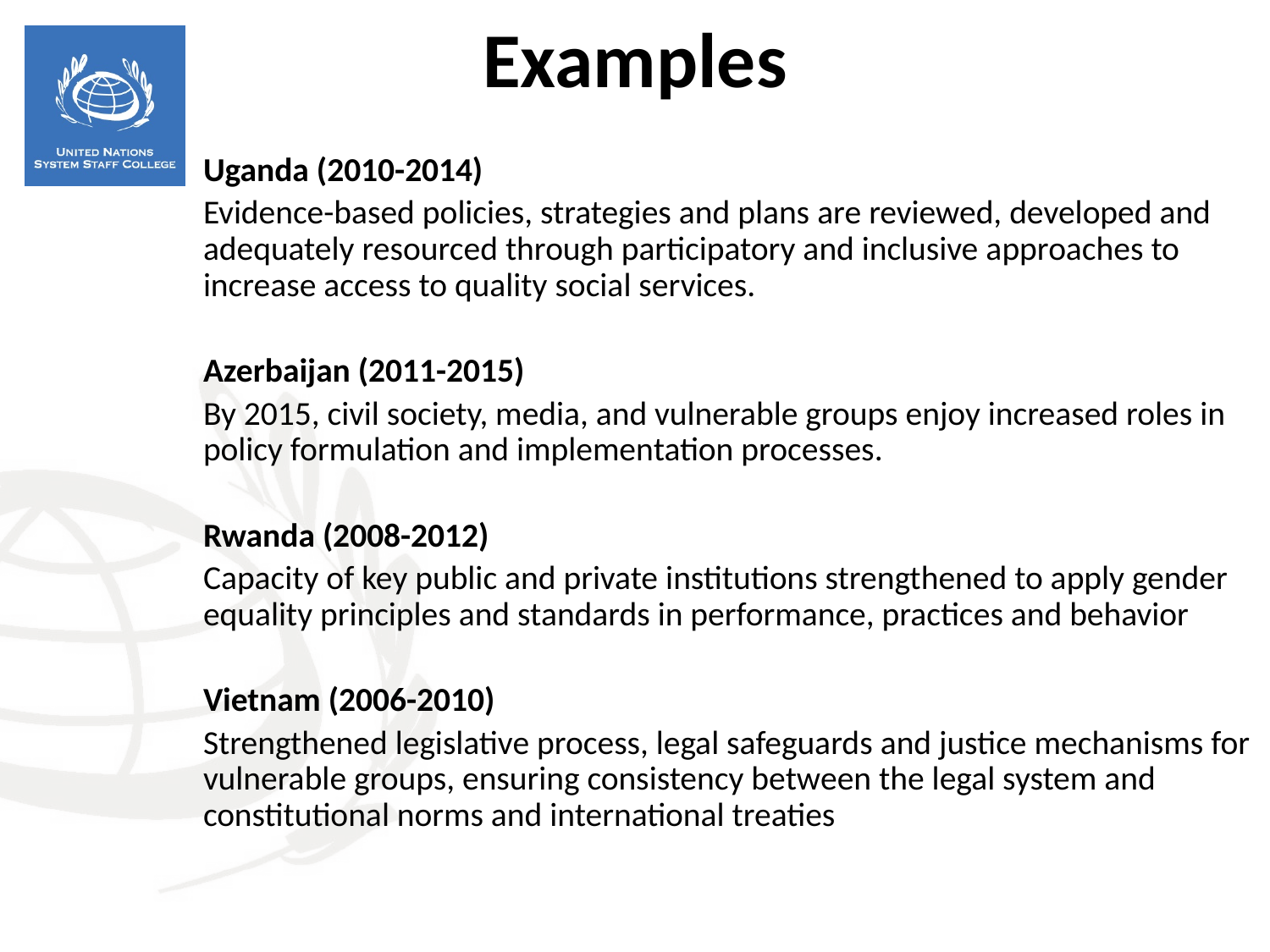

Examples
Uganda (2010-2014)
Evidence-based policies, strategies and plans are reviewed, developed and adequately resourced through participatory and inclusive approaches to increase access to quality social services.

Azerbaijan (2011-2015)
By 2015, civil society, media, and vulnerable groups enjoy increased roles in policy formulation and implementation processes.

Rwanda (2008-2012)
Capacity of key public and private institutions strengthened to apply gender equality principles and standards in performance, practices and behavior

Vietnam (2006-2010)
Strengthened legislative process, legal safeguards and justice mechanisms for vulnerable groups, ensuring consistency between the legal system and constitutional norms and international treaties